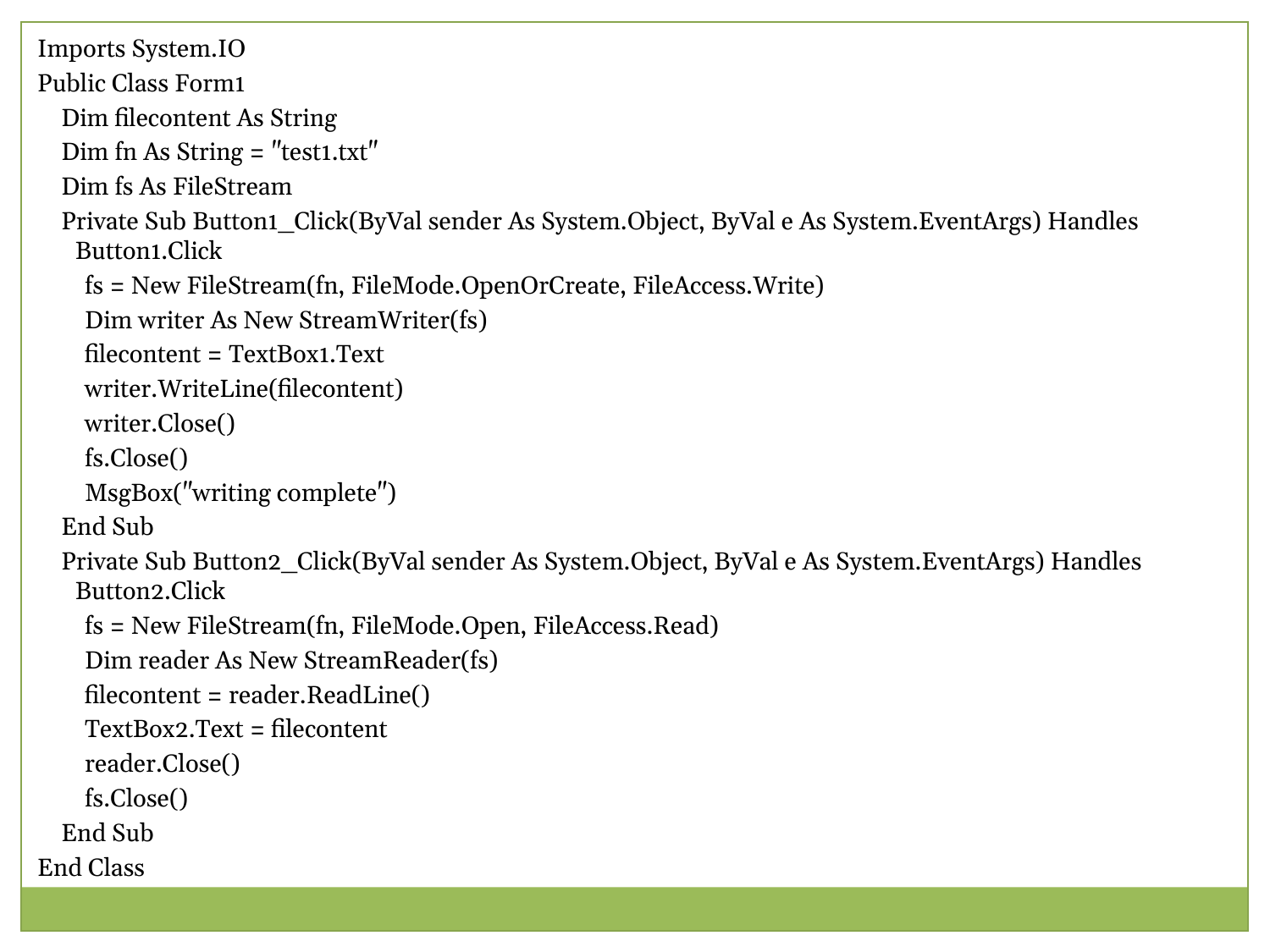

Imports System.IO
Public Class Form1
    Dim filecontent As String
    Dim fn As String = "test1.txt"
    Dim fs As FileStream
    Private Sub Button1_Click(ByVal sender As System.Object, ByVal e As System.EventArgs) Handles Button1.Click
        fs = New FileStream(fn, FileMode.OpenOrCreate, FileAccess.Write)
        Dim writer As New StreamWriter(fs)
        filecontent = TextBox1.Text
        writer.WriteLine(filecontent)
        writer.Close()
        fs.Close()
        MsgBox("writing complete")
    End Sub
    Private Sub Button2_Click(ByVal sender As System.Object, ByVal e As System.EventArgs) Handles Button2.Click
        fs = New FileStream(fn, FileMode.Open, FileAccess.Read)
        Dim reader As New StreamReader(fs)
        filecontent = reader.ReadLine()
        TextBox2.Text = filecontent
        reader.Close()
        fs.Close()
    End Sub
End Class